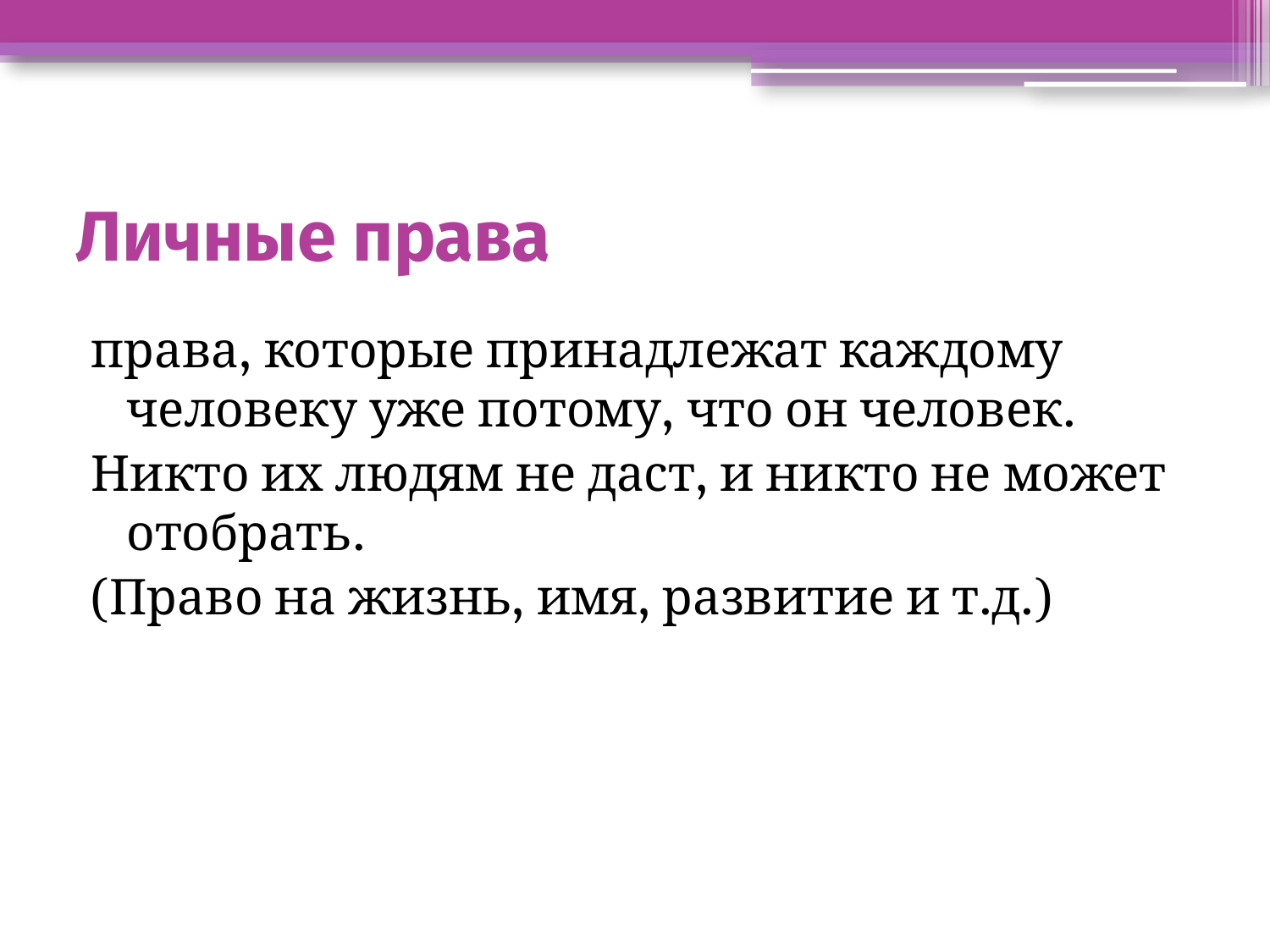

# Личные права
права, которые принадлежат каждому человеку уже потому, что он человек.
Никто их людям не даст, и никто не может отобрать.
(Право на жизнь, имя, развитие и т.д.)